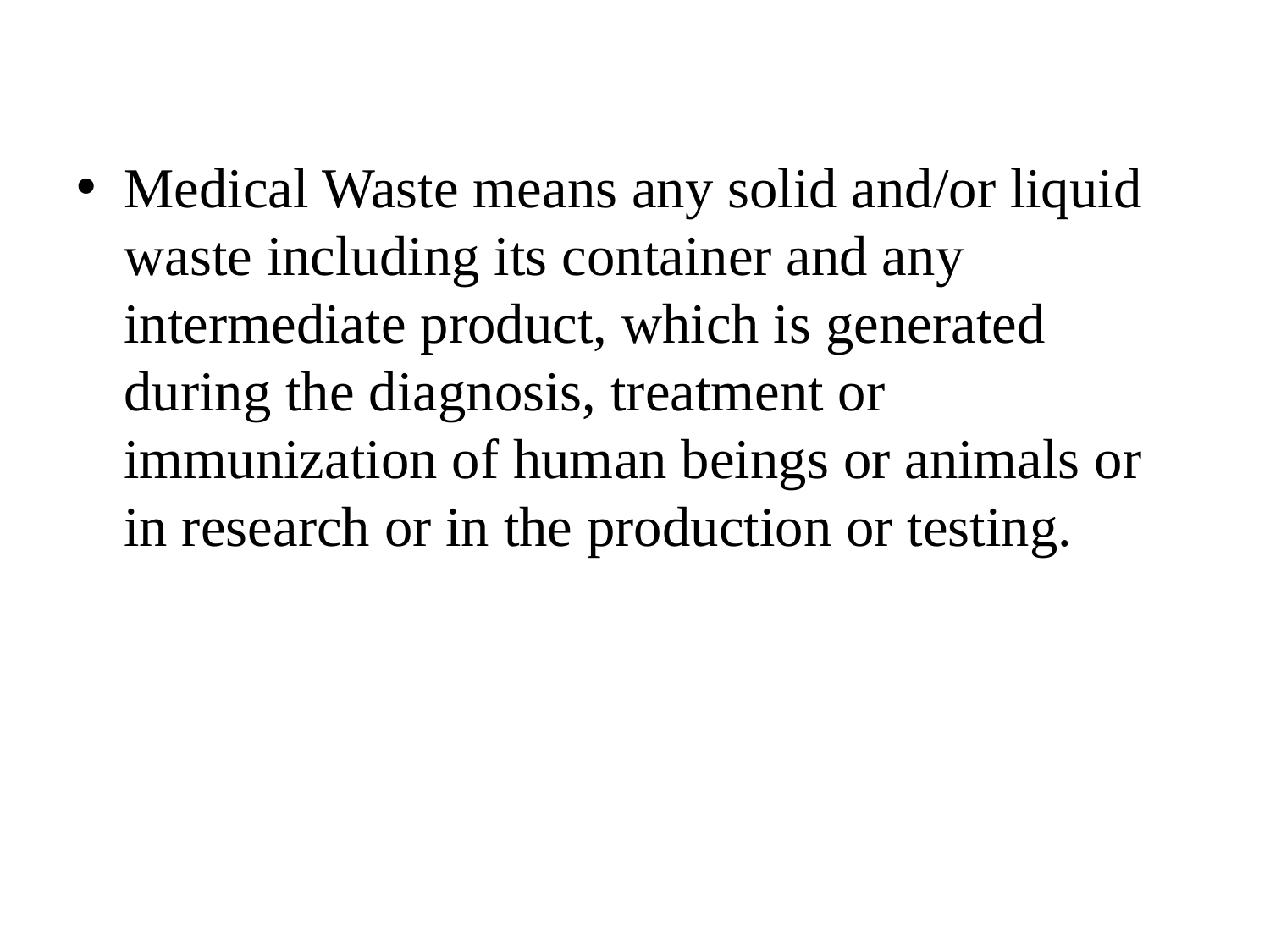

Medical Waste means any solid and/or liquid waste including its container and any intermediate product, which is generated during the diagnosis, treatment or immunization of human beings or animals or in research or in the production or testing.